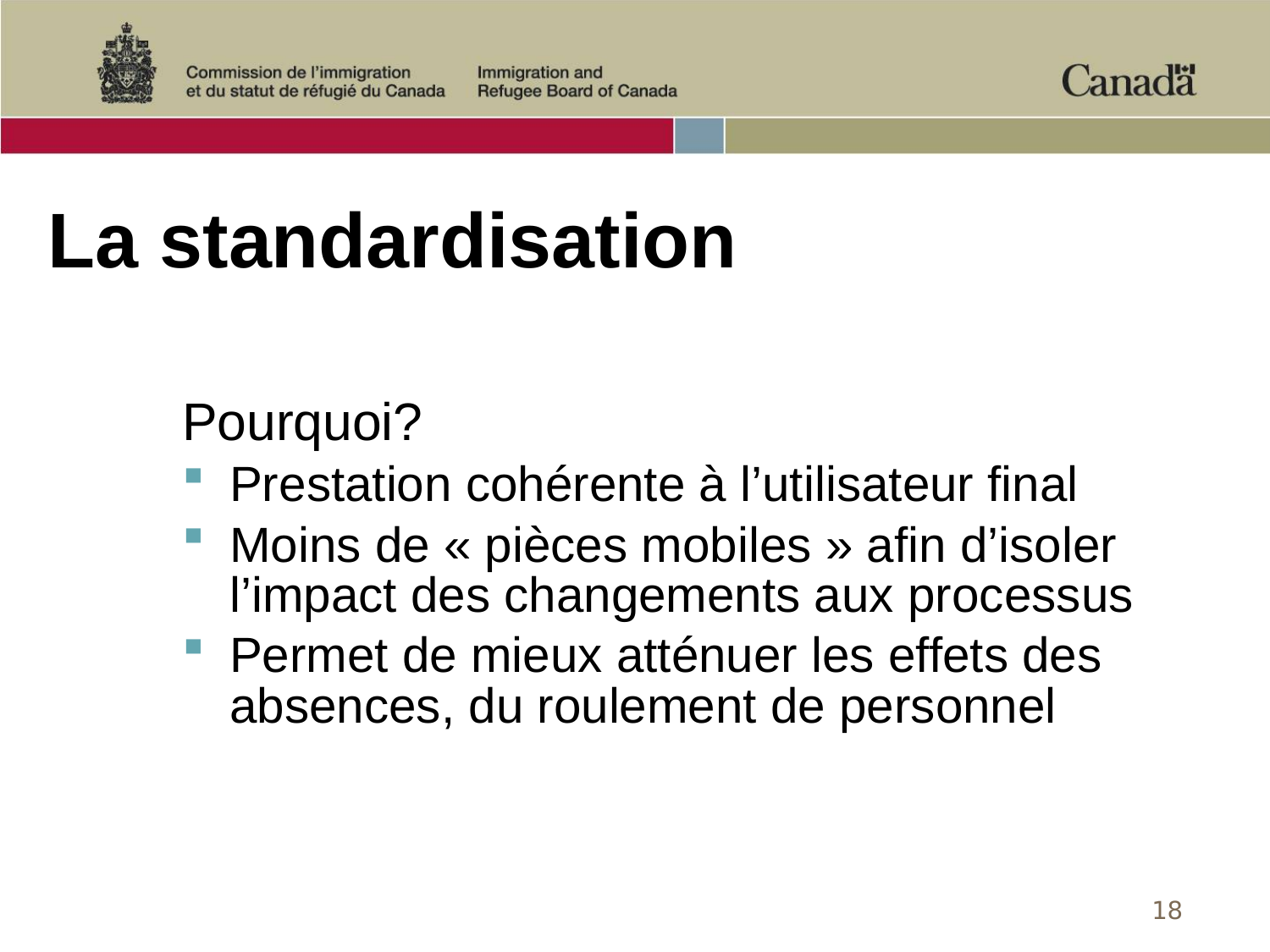

# La standardisation
Pourquoi?
Prestation cohérente à l’utilisateur final
Moins de « pièces mobiles » afin d’isoler l’impact des changements aux processus
Permet de mieux atténuer les effets des absences, du roulement de personnel
18